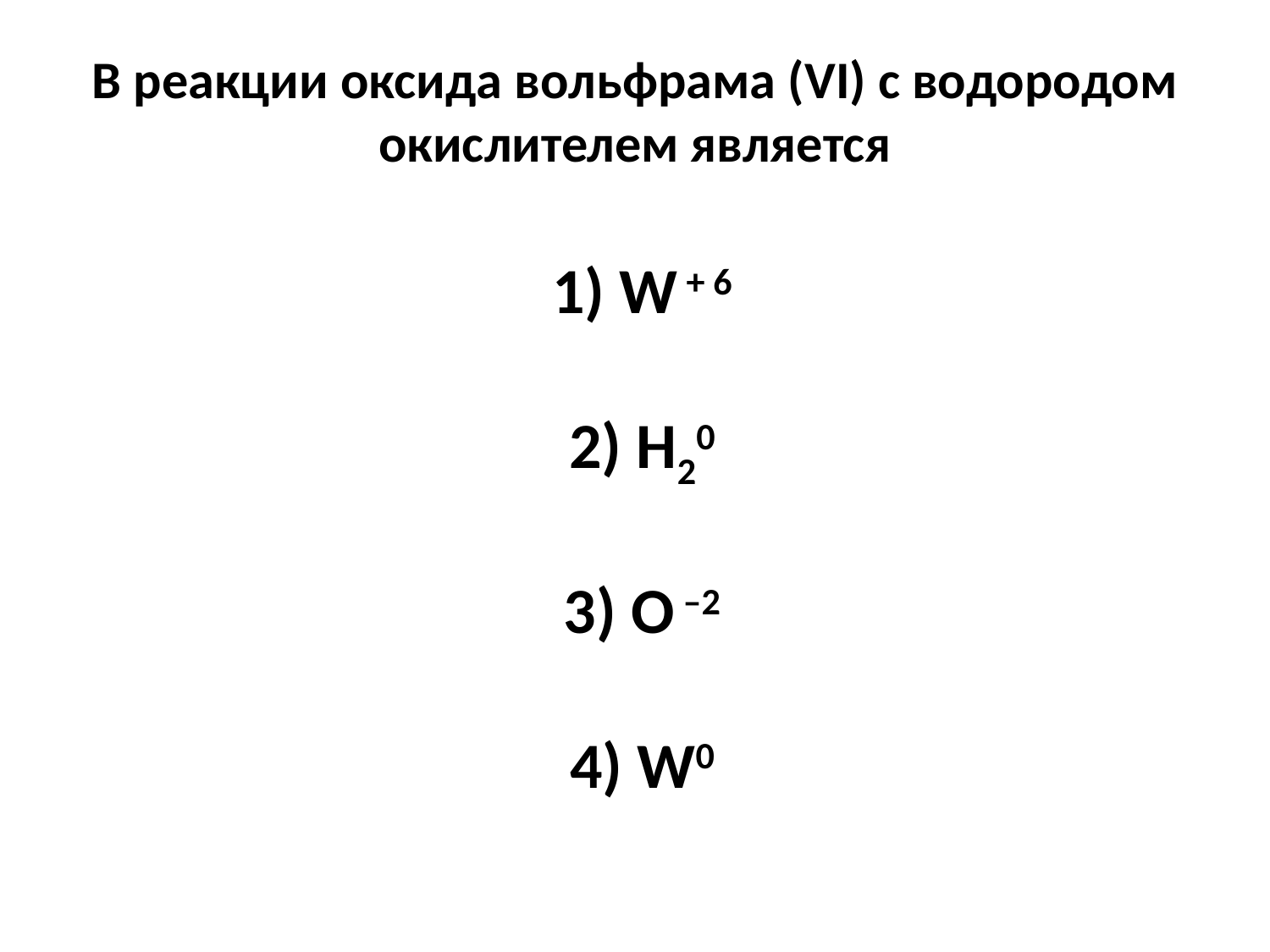

# В реакции оксида вольфрама (VI) с водородом окислителем является     1) W + 6     2) H20     3) O –2     4) W0